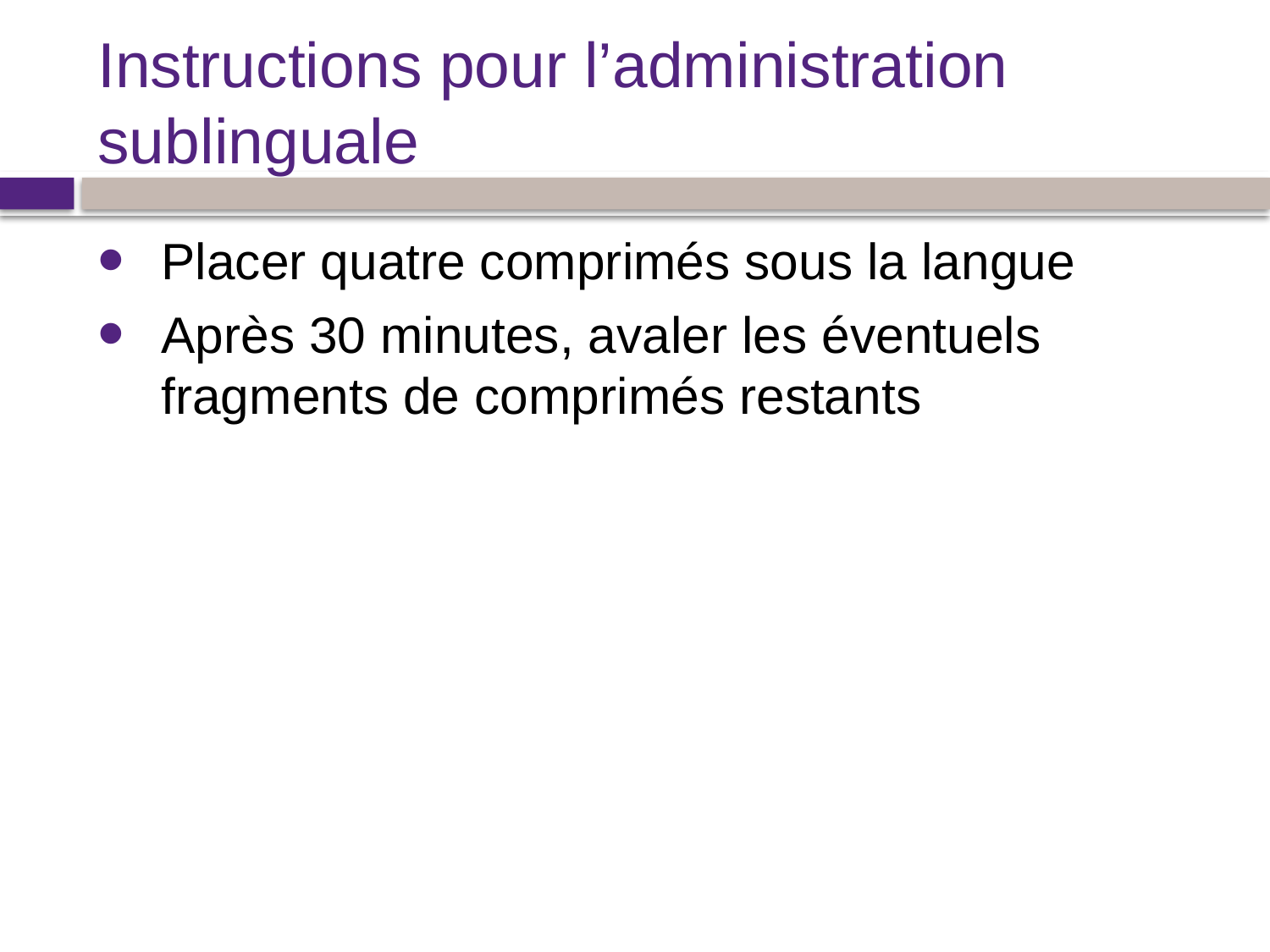

# Instructions pour l’administration sublinguale
Placer quatre comprimés sous la langue
Après 30 minutes, avaler les éventuels fragments de comprimés restants